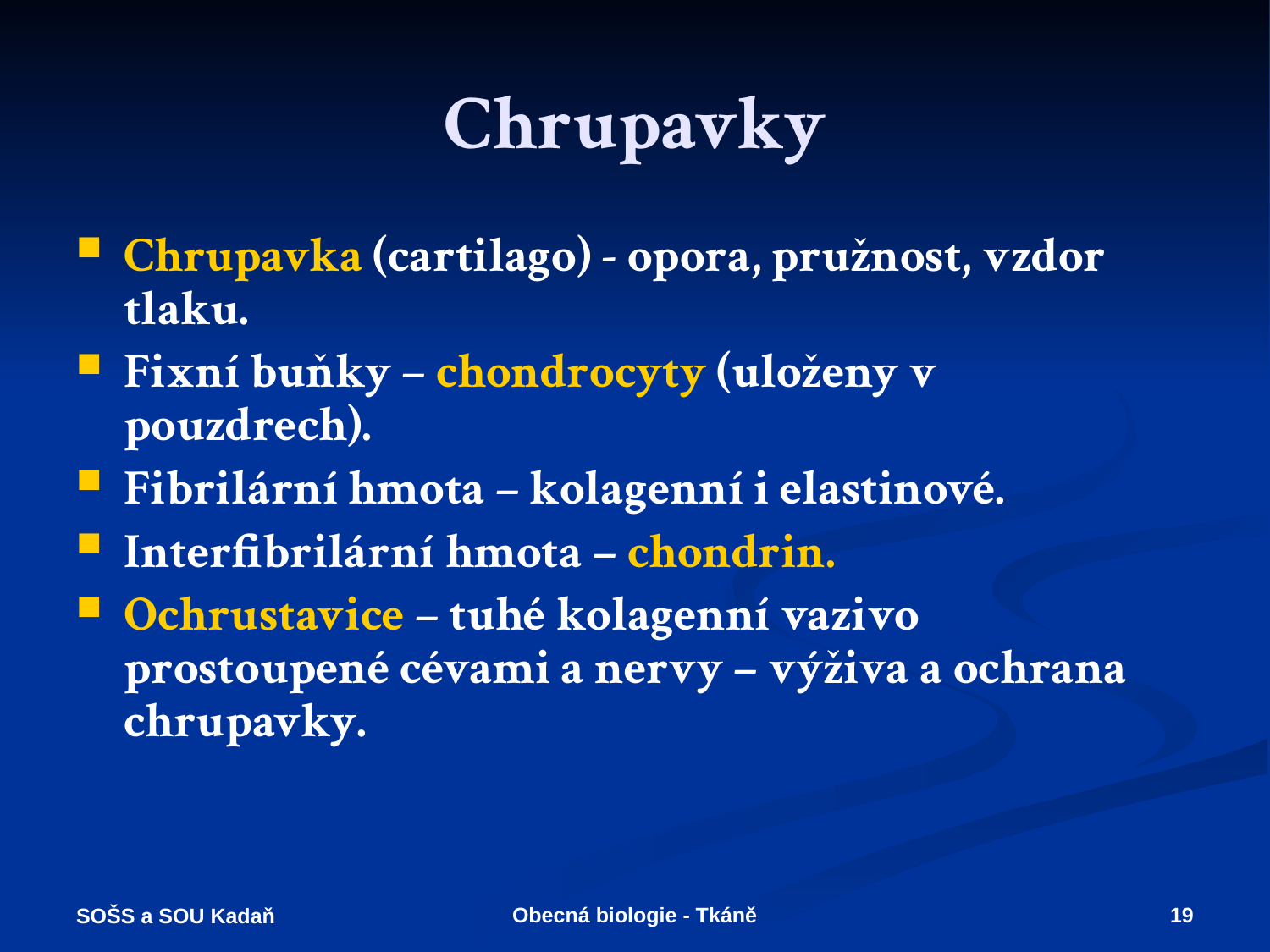

# Chrupavky
Chrupavka (cartilago) - opora, pružnost, vzdor tlaku.
Fixní buňky – chondrocyty (uloženy v pouzdrech).
Fibrilární hmota – kolagenní i elastinové.
Interfibrilární hmota – chondrin.
Ochrustavice – tuhé kolagenní vazivo prostoupené cévami a nervy – výživa a ochrana chrupavky.
Obecná biologie - Tkáně
19
SOŠS a SOU Kadaň